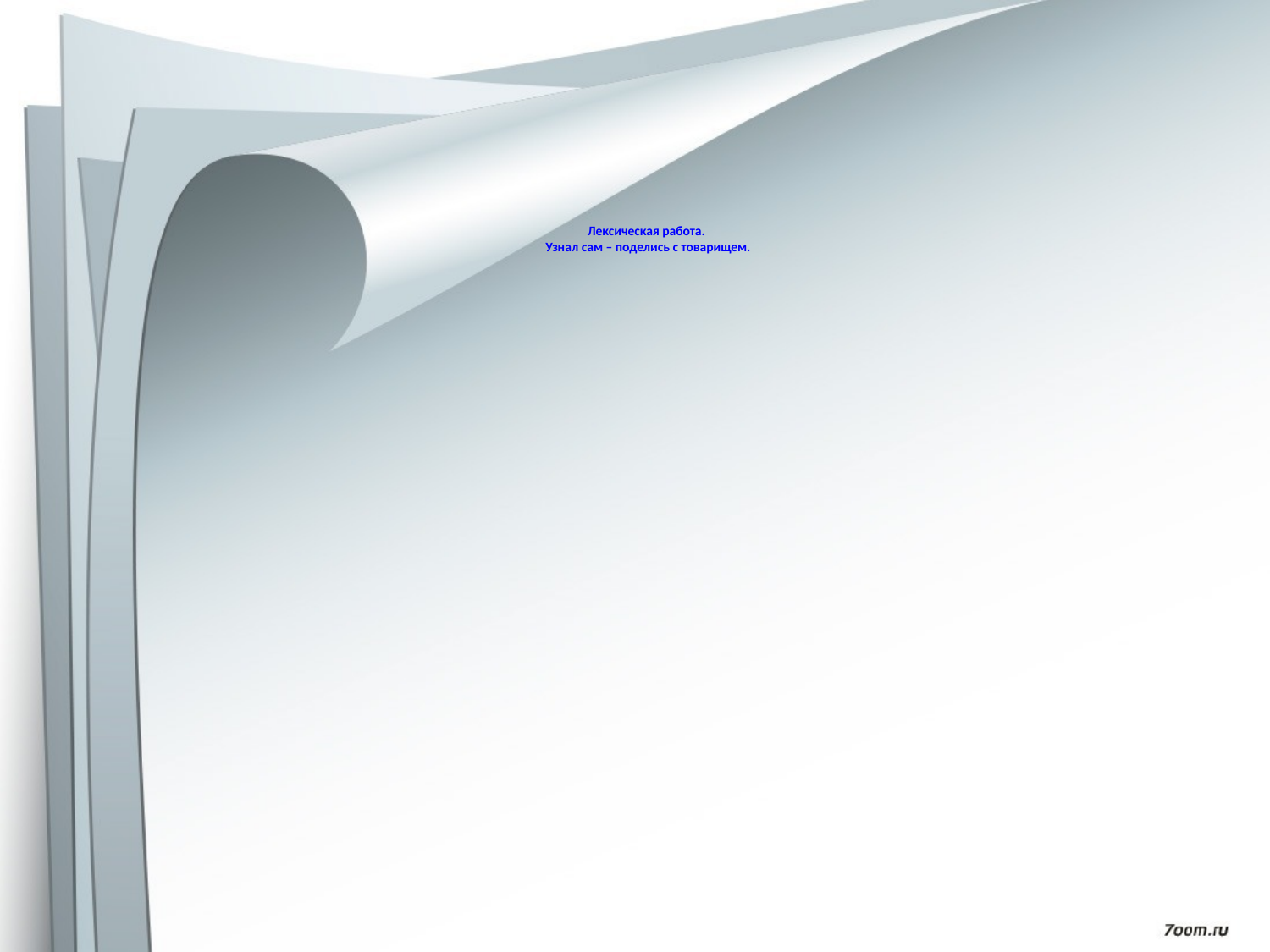

# Лексическая работа. Узнал сам – поделись с товарищем.